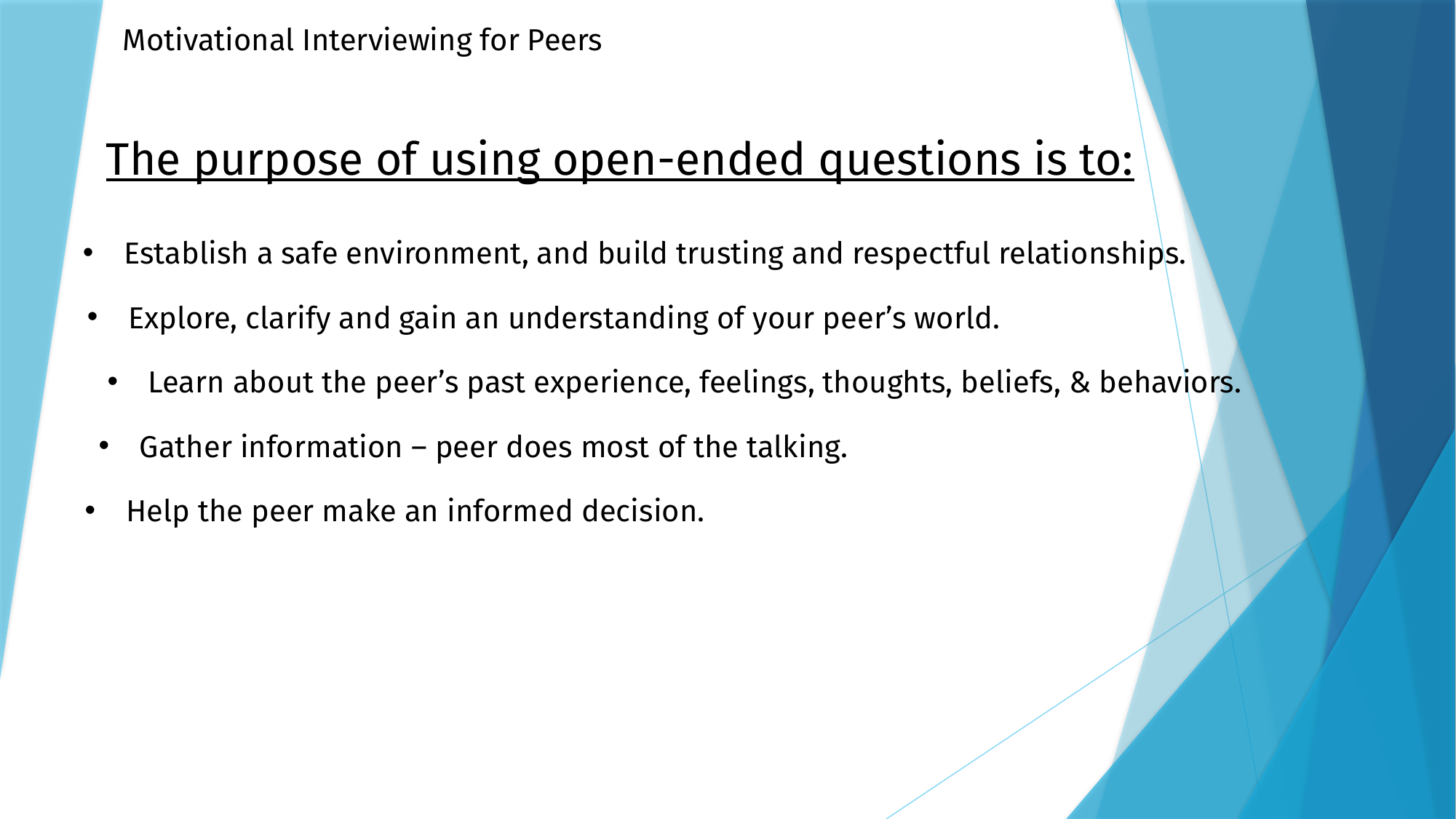

Motivational Interviewing for Peers
The purpose of using open-ended questions is to:
Establish a safe environment, and build trusting and respectful relationships.
Explore, clarify and gain an understanding of your peer’s world.
Learn about the peer’s past experience, feelings, thoughts, beliefs, & behaviors.
Gather information – peer does most of the talking.
Help the peer make an informed decision.